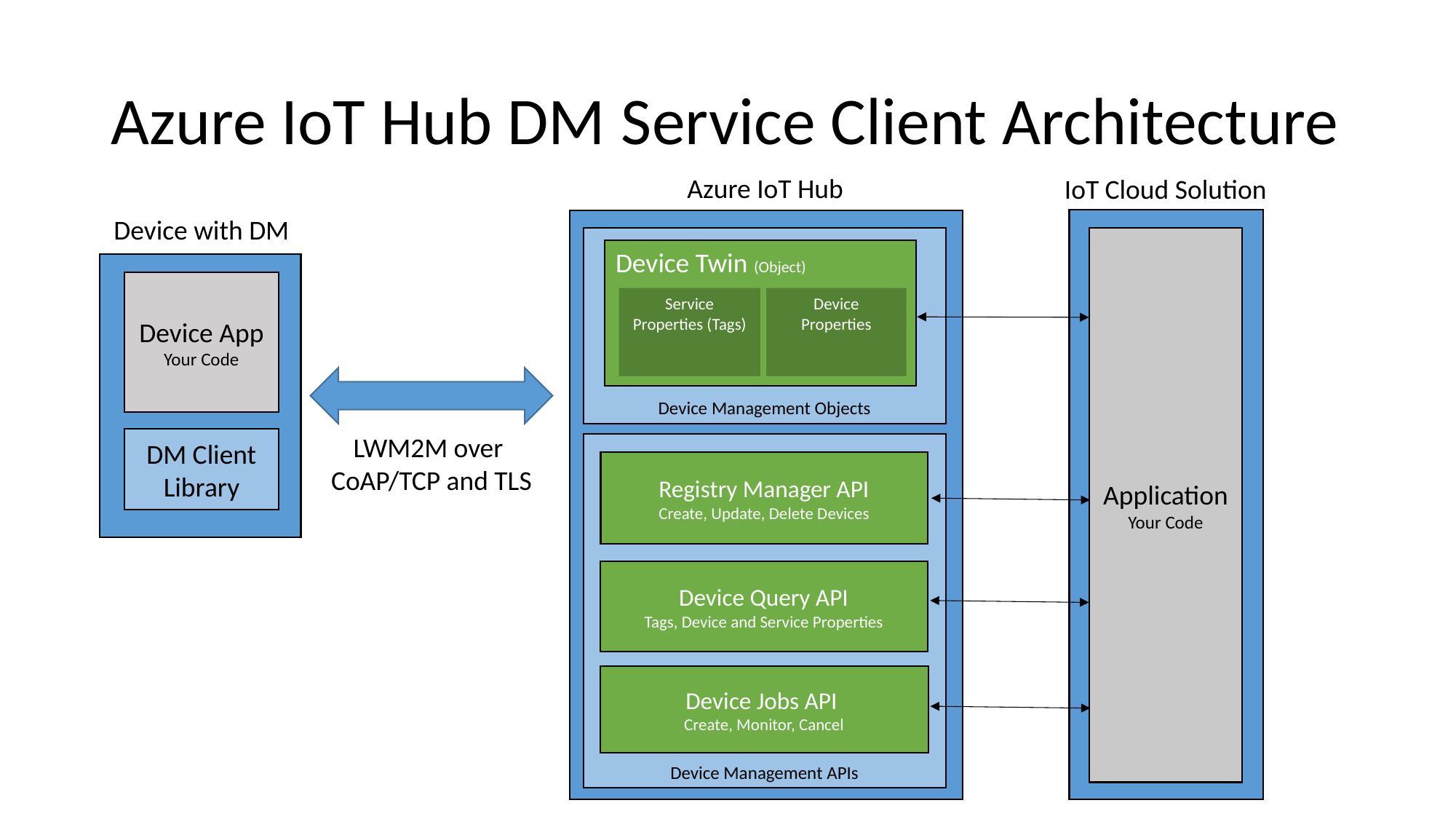

# Azure IoT Hub DM Service Client Architecture
Azure IoT Hub
IoT Cloud Solution
Device with DM

Device Management Objects
Application
Your Code
Device Twin (Object)

Device App
Your Code
Service Properties (Tags)
Device Properties

LWM2M over
CoAP/TCP and TLS
DM Client Library
Device Management APIs
Registry Manager API
Create, Update, Delete Devices
Device Query API
Tags, Device and Service Properties
Device Jobs API
Create, Monitor, Cancel